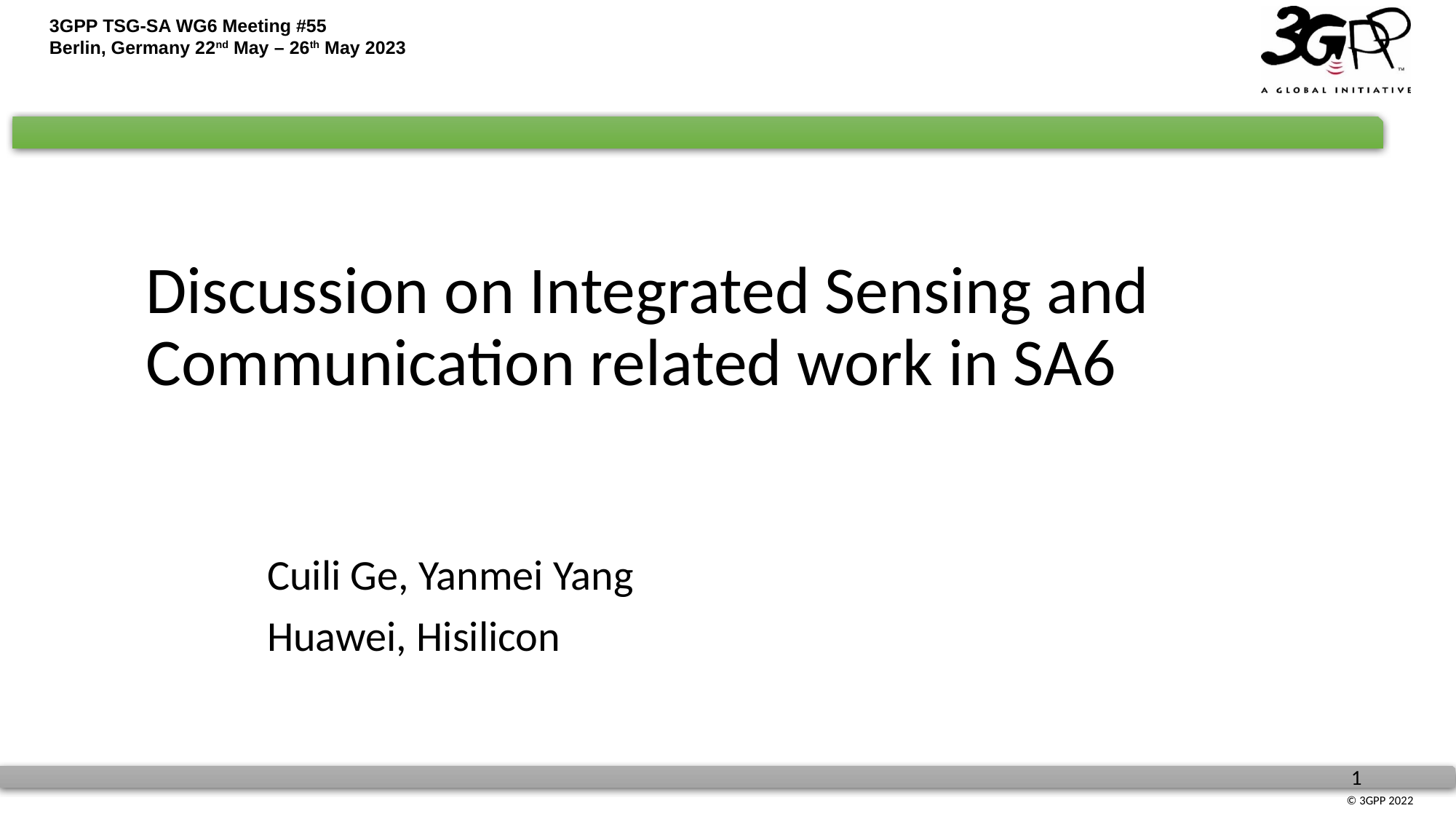

# Discussion on Integrated Sensing and Communication related work in SA6
Cuili Ge, Yanmei Yang
Huawei, Hisilicon